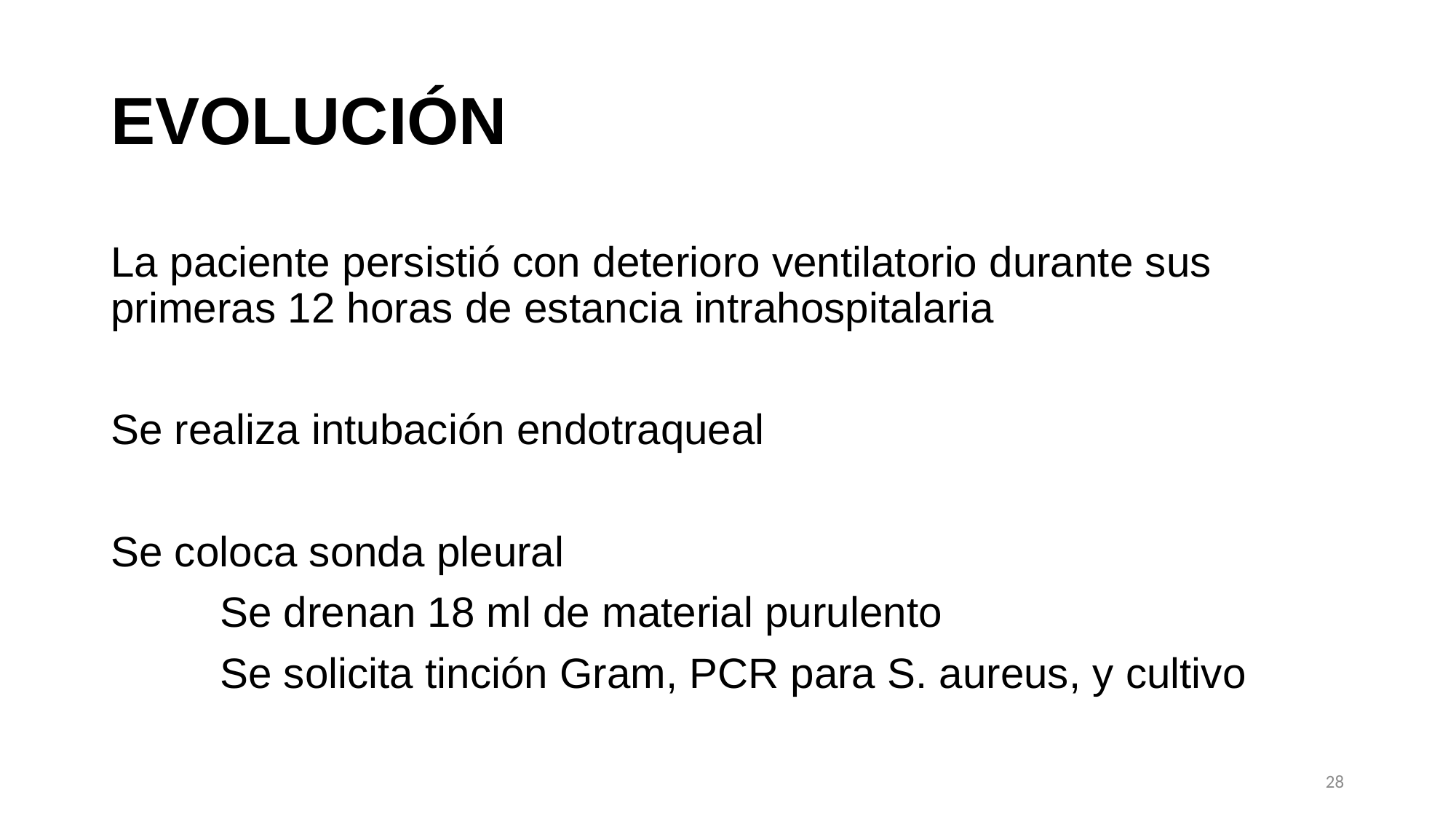

# EVOLUCIÓN
La paciente persistió con deterioro ventilatorio durante sus primeras 12 horas de estancia intrahospitalaria

Se realiza intubación endotraqueal

Se coloca sonda pleural
	Se drenan 18 ml de material purulento
	Se solicita tinción Gram, PCR para S. aureus, y cultivo
28